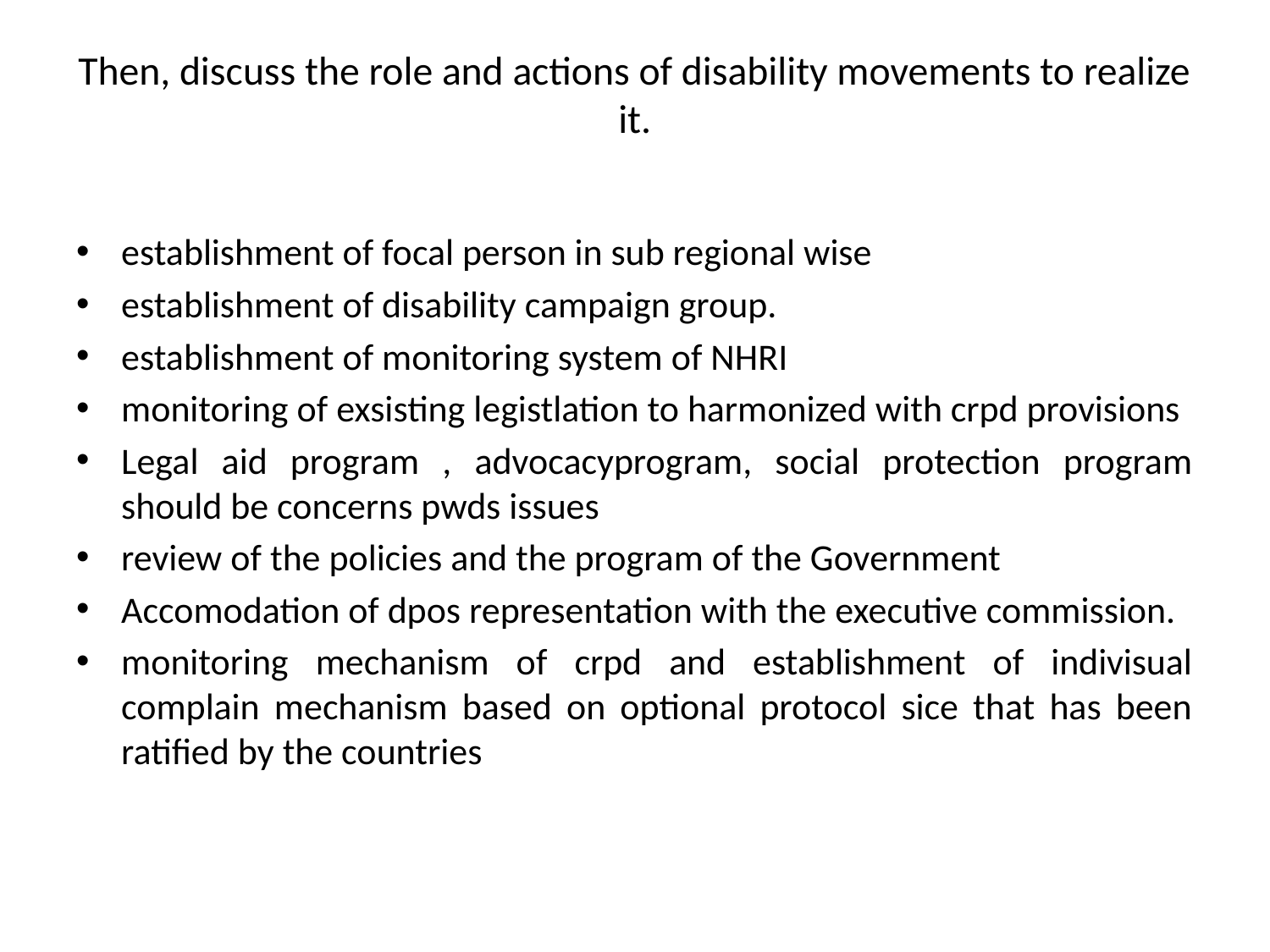

# Then, discuss the role and actions of disability movements to realize it.
establishment of focal person in sub regional wise
establishment of disability campaign group.
establishment of monitoring system of NHRI
monitoring of exsisting legistlation to harmonized with crpd provisions
Legal aid program , advocacyprogram, social protection program should be concerns pwds issues
review of the policies and the program of the Government
Accomodation of dpos representation with the executive commission.
monitoring mechanism of crpd and establishment of indivisual complain mechanism based on optional protocol sice that has been ratified by the countries